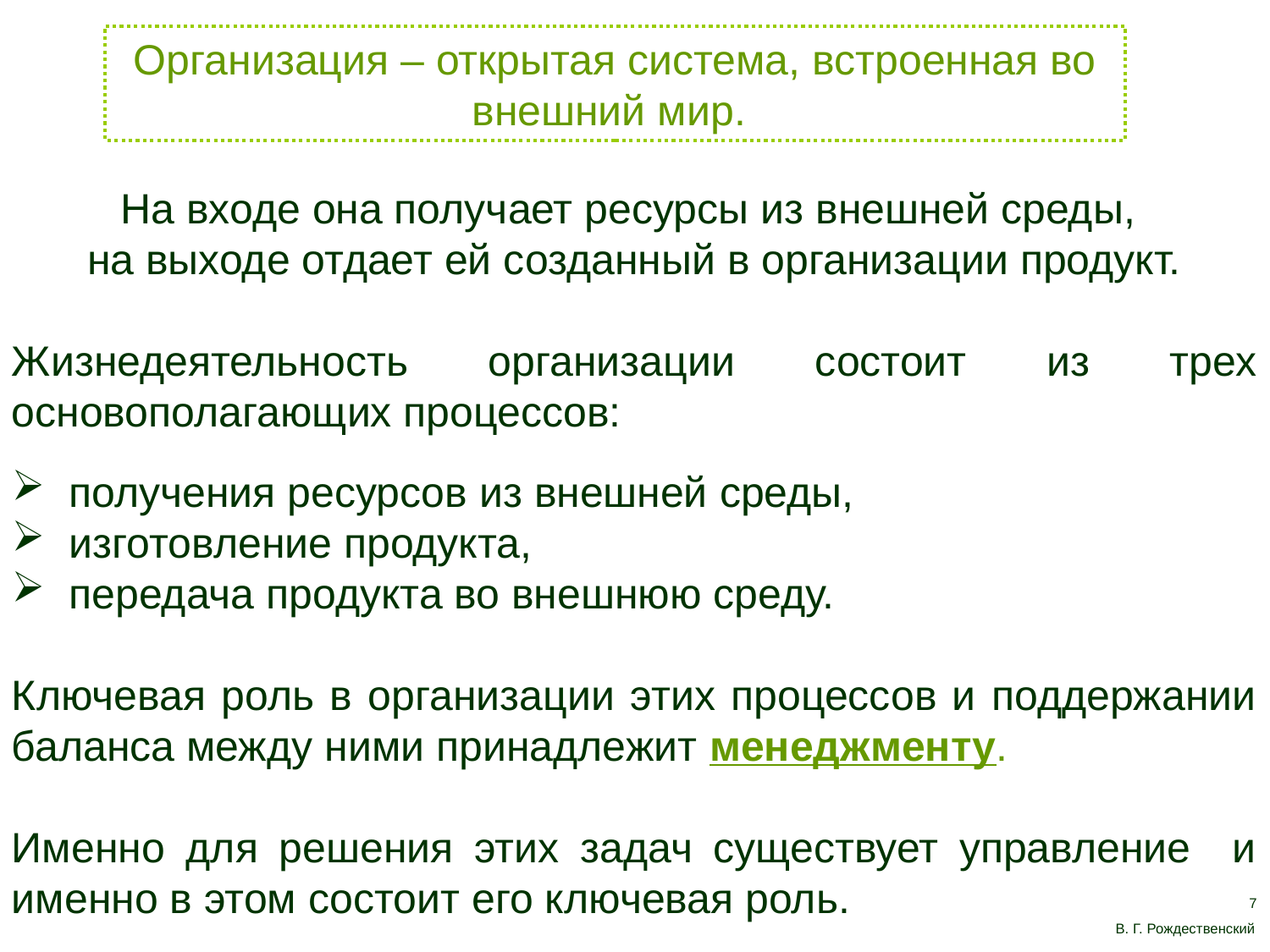

Организация – открытая система, встроенная во внешний мир.
На входе она получает ресурсы из внешней среды,
на выходе отдает ей созданный в организации продукт.

Жизнедеятельность организации состоит из трех основополагающих процессов:

  получения ресурсов из внешней среды,
  изготовление продукта,
  передача продукта во внешнюю среду.

Ключевая роль в организации этих процессов и поддержании баланса между ними принадлежит менеджменту.

Именно для решения этих задач существует управление  и именно в этом состоит его ключевая роль.
7
В. Г. Рождественский